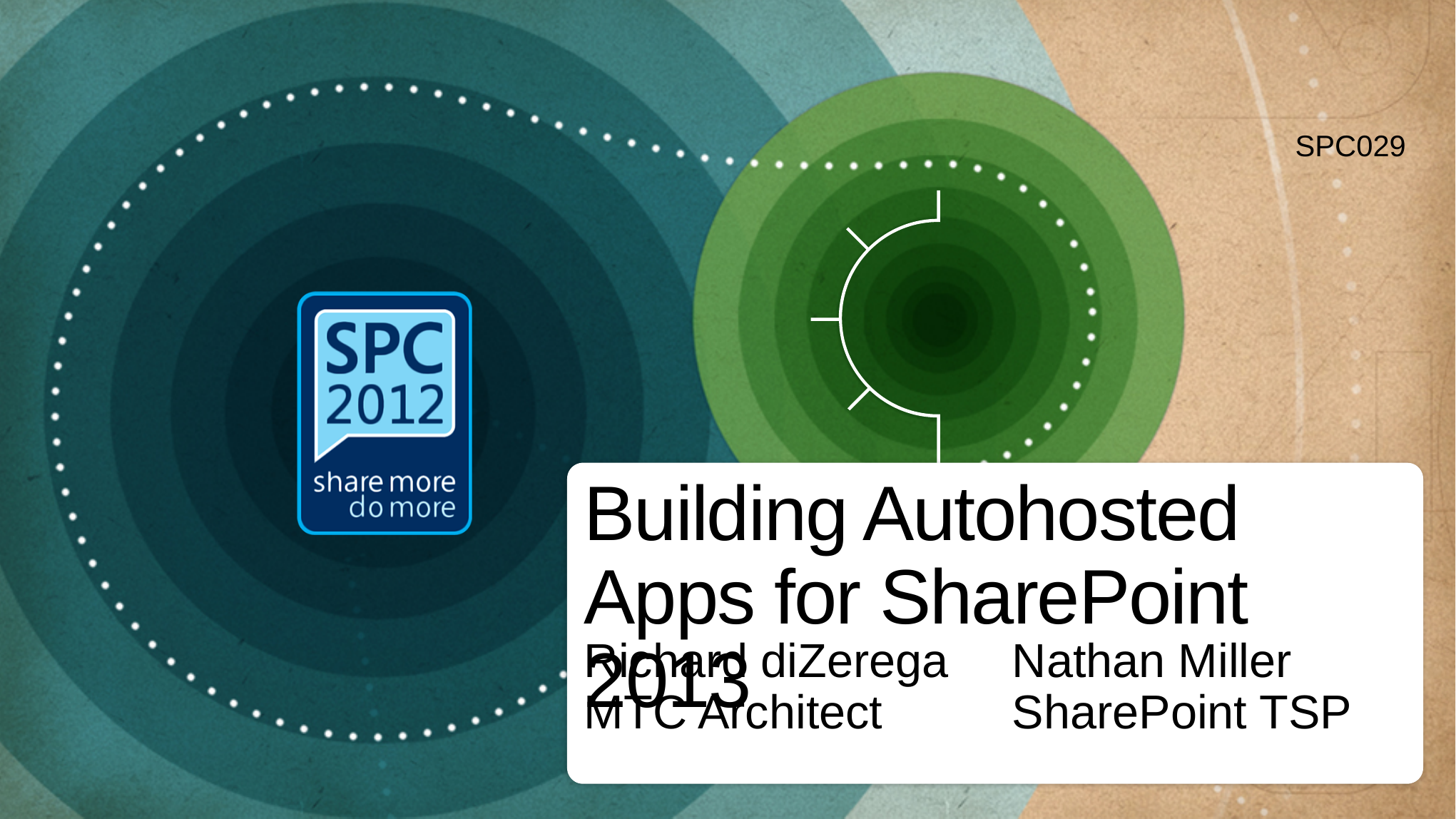

SPC029
# Building Autohosted Apps for SharePoint 2013
Richard diZerega	Nathan Miller
MTC Architect		SharePoint TSP